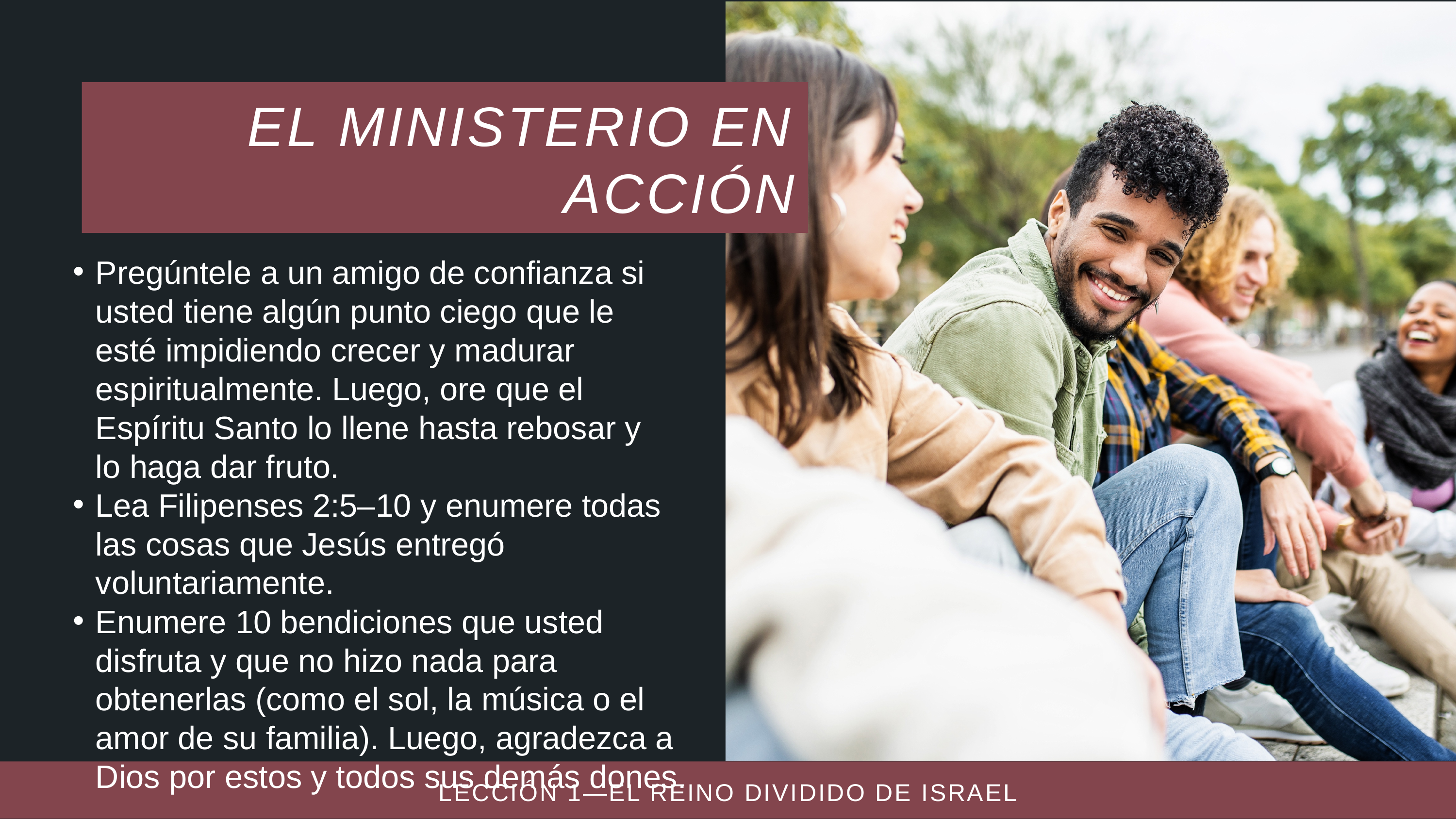

Pregúntele a un amigo de confianza si
usted tiene algún punto ciego que le
esté impidiendo crecer y madurar espiritualmente. Luego, ore que el
Espíritu Santo lo llene hasta rebosar y
lo haga dar fruto.
Lea Filipenses 2:5–10 y enumere todas las cosas que Jesús entregó voluntariamente.
Enumere 10 bendiciones que usted disfruta y que no hizo nada para obtenerlas (como el sol, la música o el amor de su familia). Luego, agradezca a Dios por estos y todos sus demás dones.